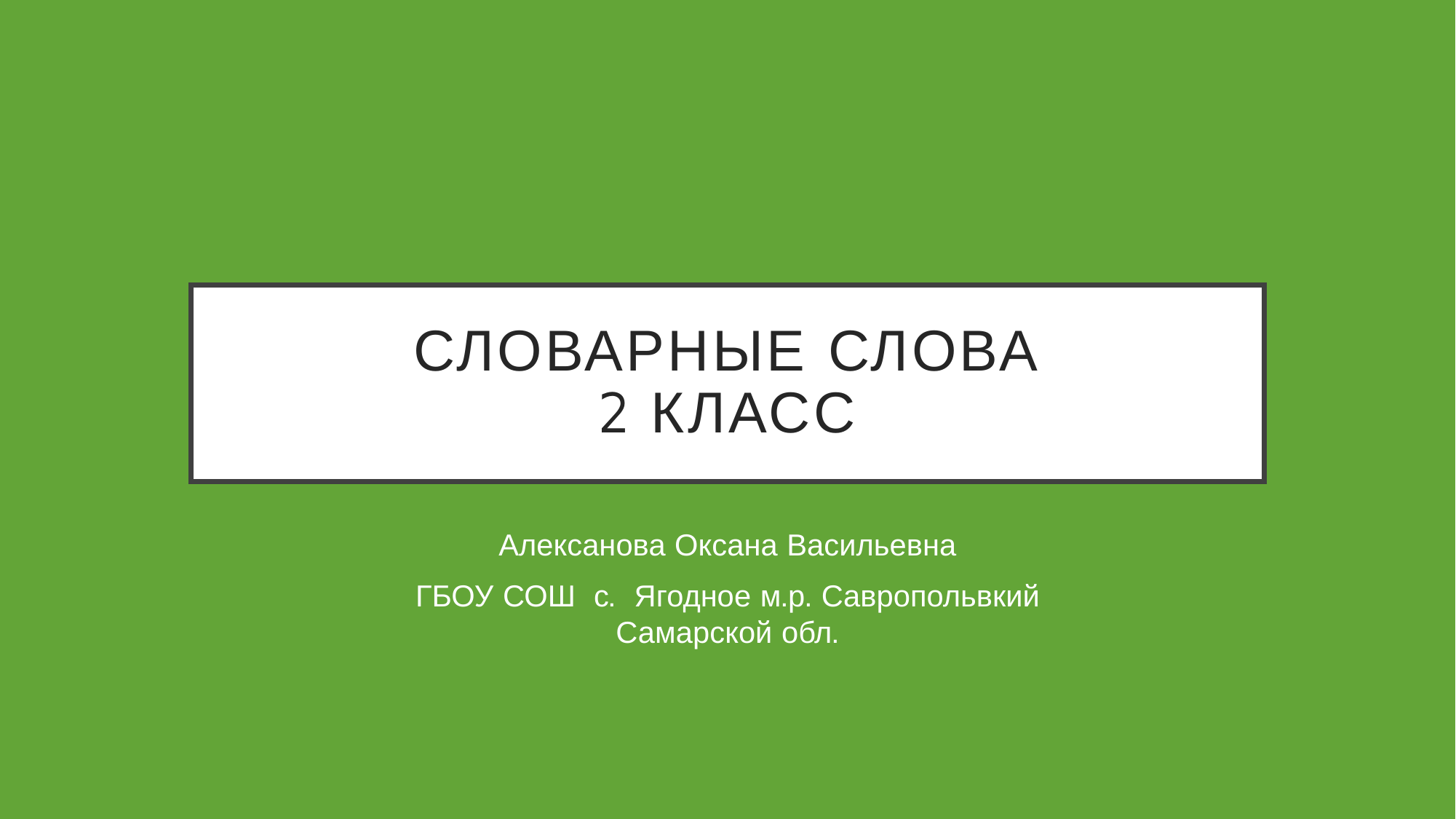

# Словарные слова 2 класс
Алексанова Оксана Васильевна
ГБОУ СОШ  с.  Ягодное м.р. Савропольвкий Самарской обл.